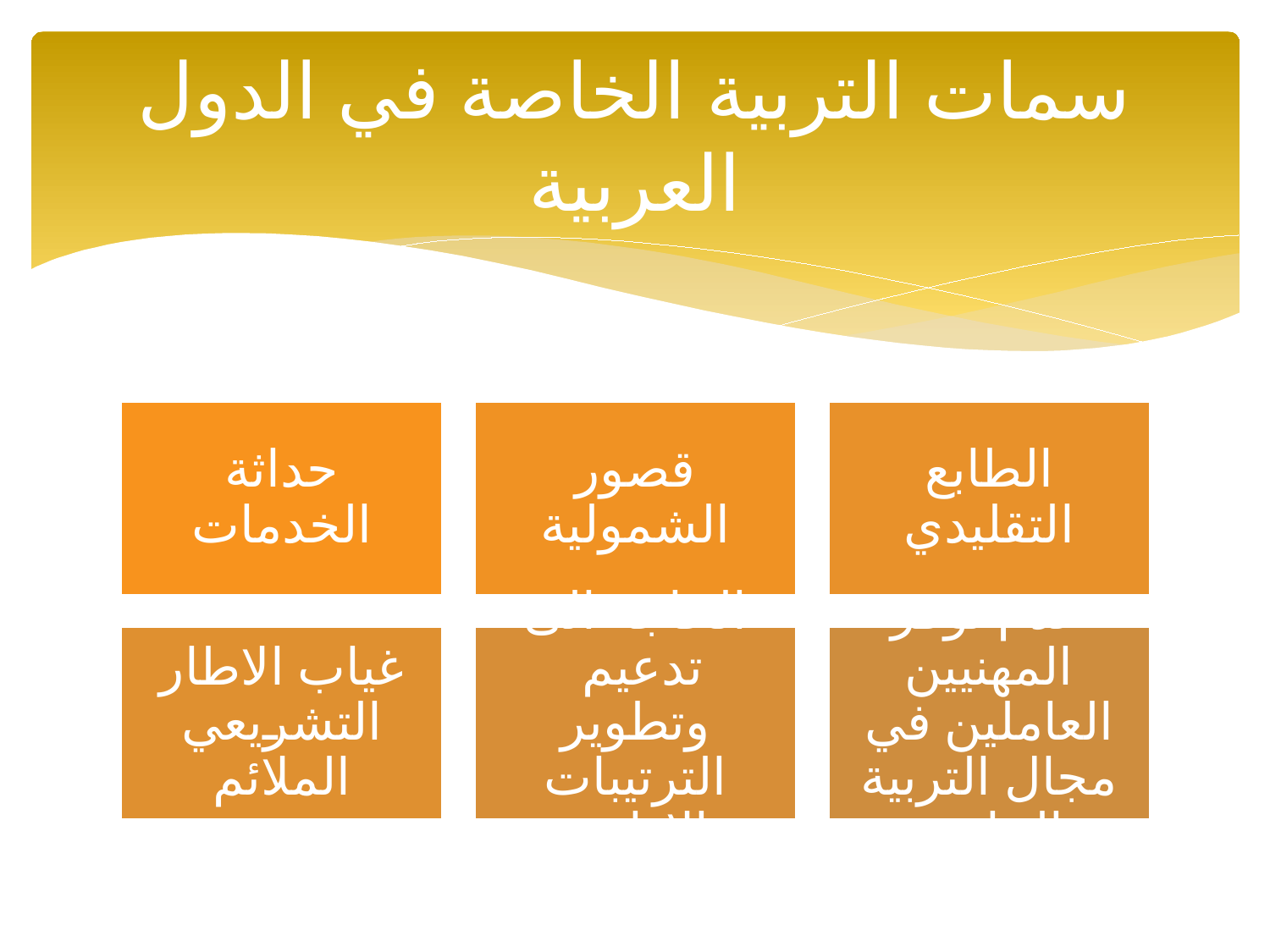

# سمات التربية الخاصة في الدول العربية
حداثة الخدمات
قصور الشمولية
الطابع التقليدي
غياب الاطار التشريعي الملائم
الحاجة الى تدعيم  وتطوير الترتيبات الإدارية
عدم توفر المهنيين العاملين في مجال التربية الخاصة